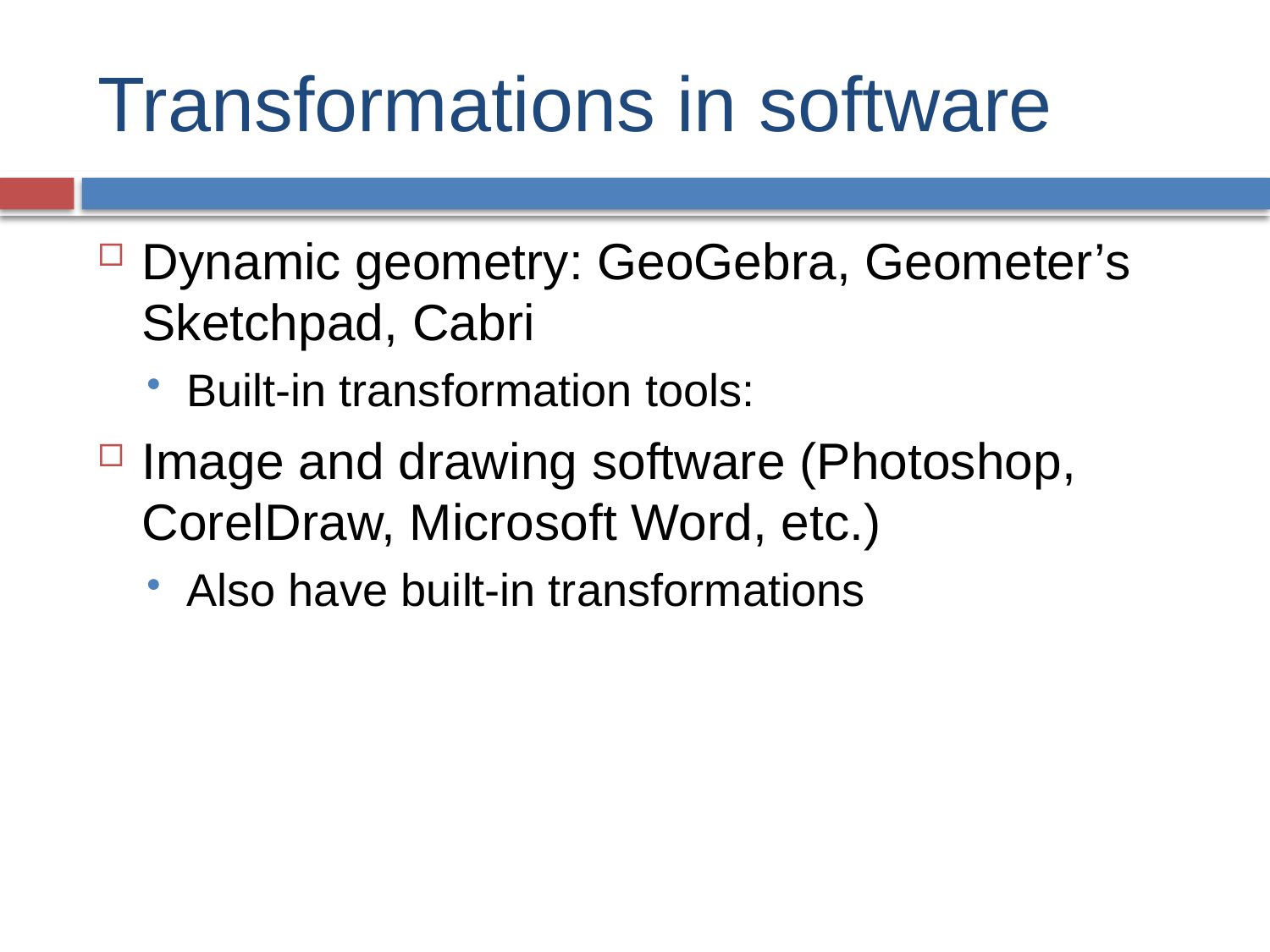

# Transformations in software
Dynamic geometry: GeoGebra, Geometer’s Sketchpad, Cabri
Built-in transformation tools:
Image and drawing software (Photoshop, CorelDraw, Microsoft Word, etc.)
Also have built-in transformations